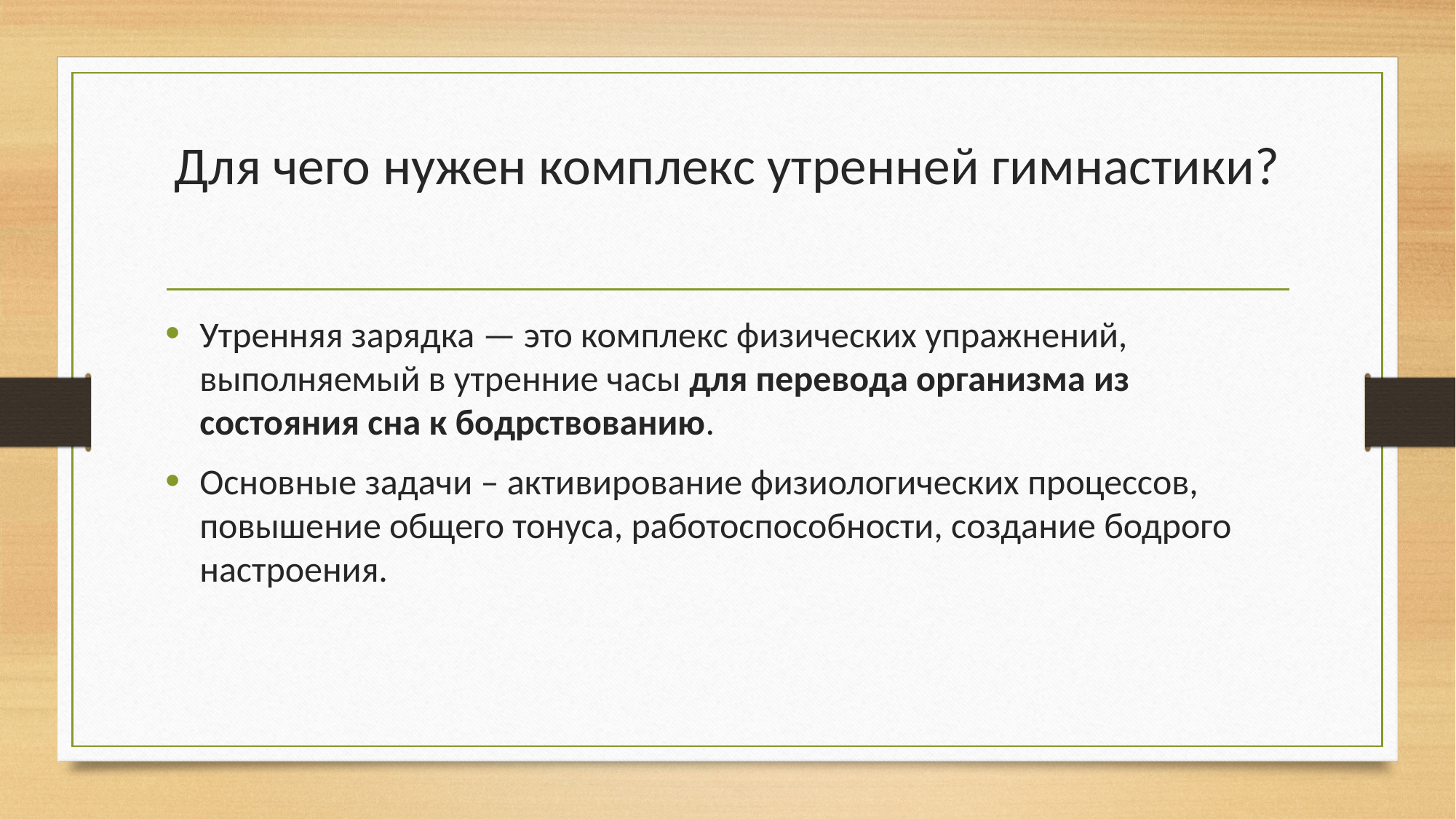

# Для чего нужен комплекс утренней гимнастики?
Утренняя зарядка — это комплекс физических упражнений, выполняемый в утренние часы для перевода организма из состояния сна к бодрствованию.
Основные задачи – активирование физиологических процессов, повышение общего тонуса, работоспособности, создание бодрого настроения.